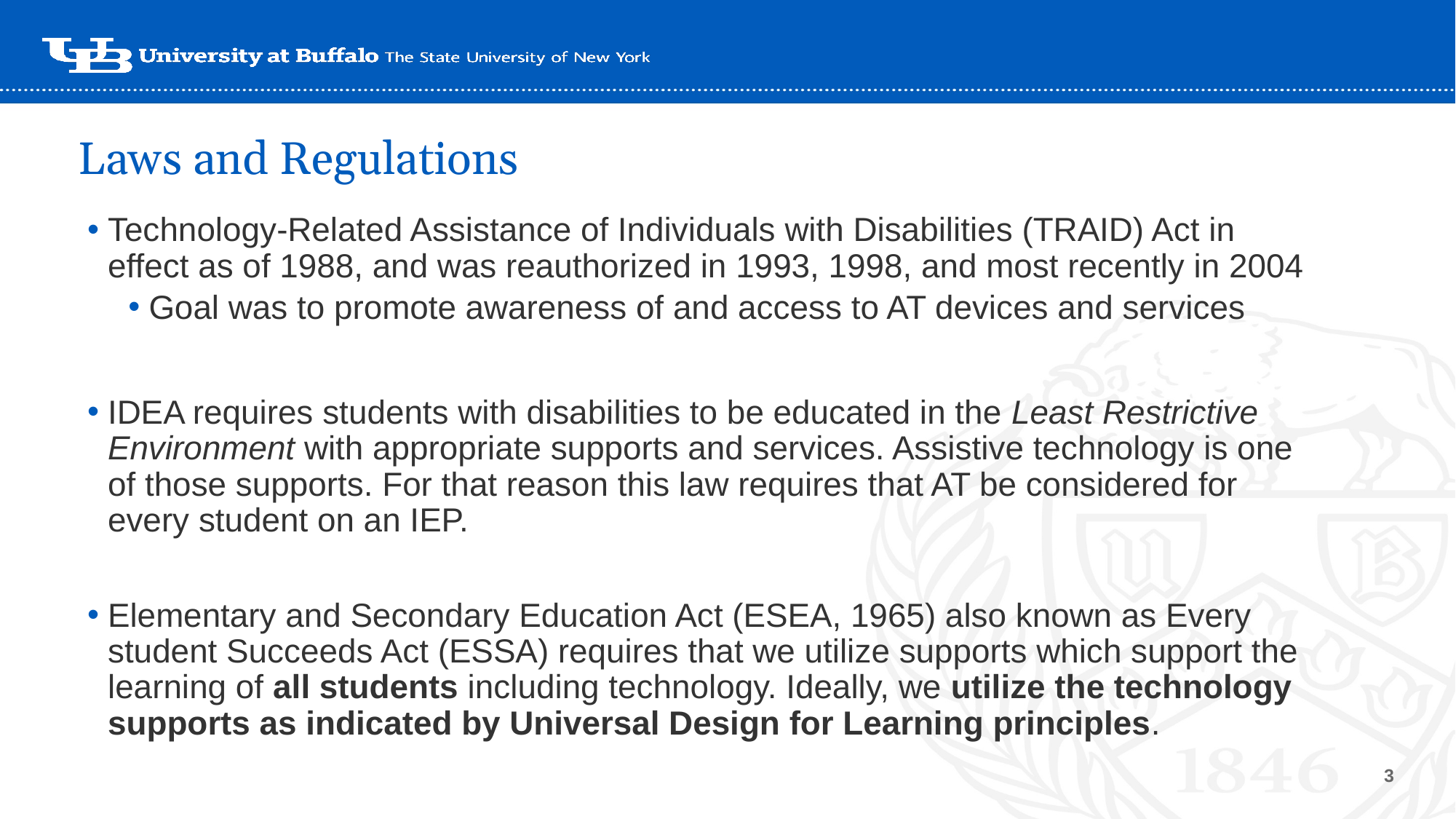

# Laws and Regulations
Technology-Related Assistance of Individuals with Disabilities (TRAID) Act in effect as of 1988, and was reauthorized in 1993, 1998, and most recently in 2004
Goal was to promote awareness of and access to AT devices and services

IDEA requires students with disabilities to be educated in the Least Restrictive Environment with appropriate supports and services. Assistive technology is one of those supports. For that reason this law requires that AT be considered for every student on an IEP.

Elementary and Secondary Education Act (ESEA, 1965) also known as Every student Succeeds Act (ESSA) requires that we utilize supports which support the learning of all students including technology. Ideally, we utilize the technology supports as indicated by Universal Design for Learning principles.